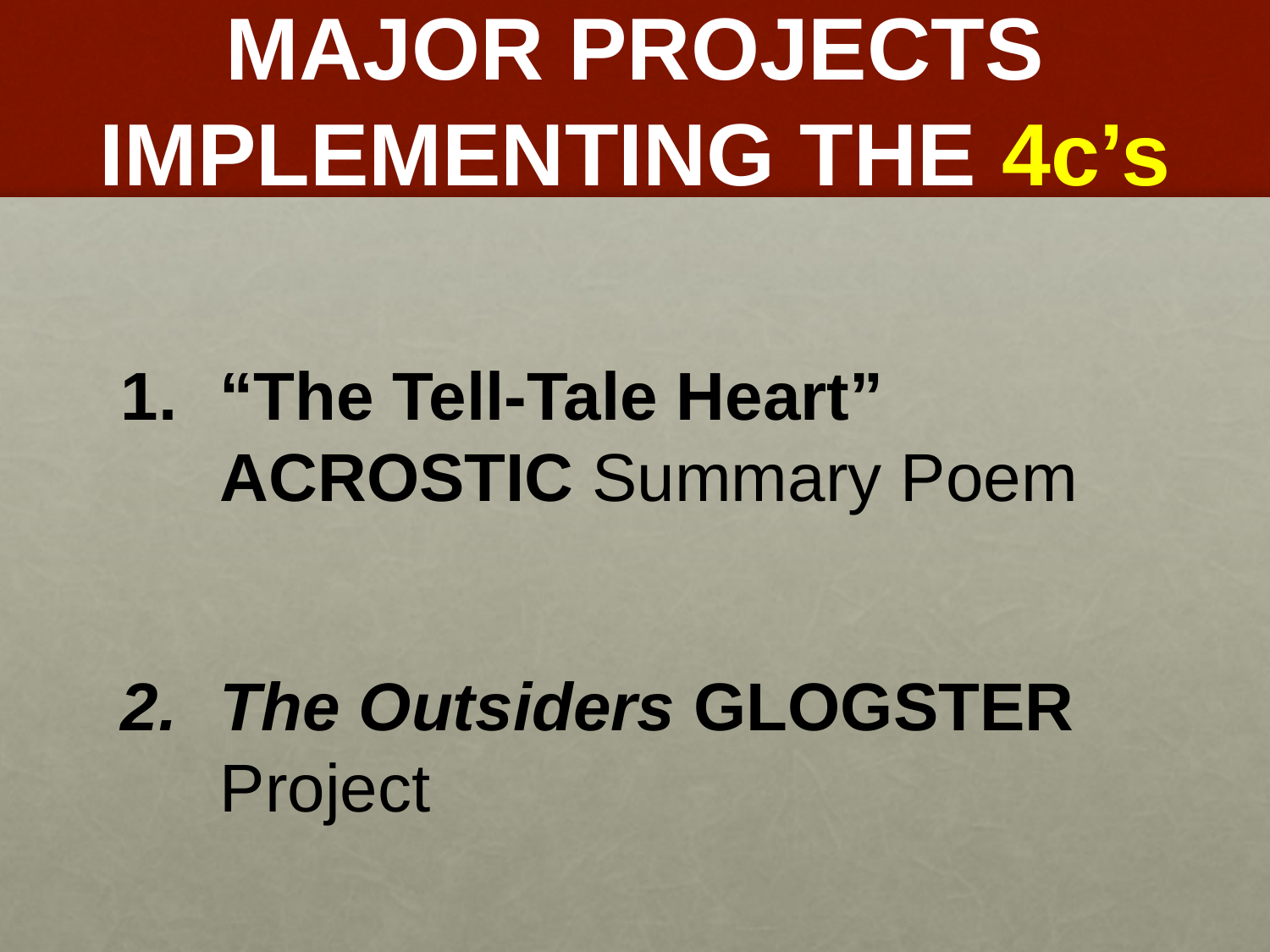

# MAJOR PROJECTS IMPLEMENTING THE 4c’s

“The Tell-Tale Heart” ACROSTIC Summary Poem

The Outsiders GLOGSTER Project